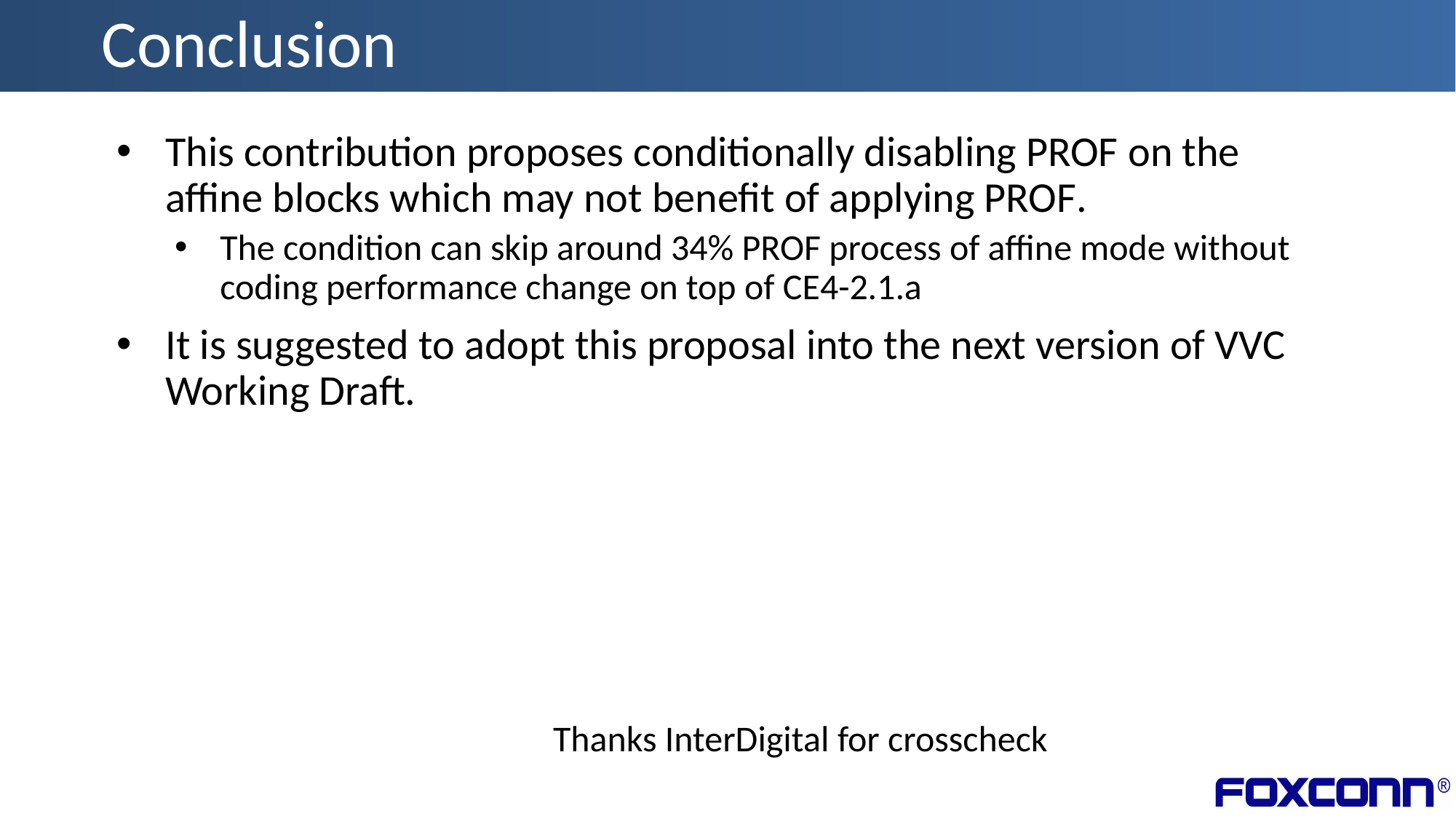

# Conclusion
This contribution proposes conditionally disabling PROF on the affine blocks which may not benefit of applying PROF.
The condition can skip around 34% PROF process of affine mode without coding performance change on top of CE4-2.1.a
It is suggested to adopt this proposal into the next version of VVC Working Draft.

Thanks InterDigital for crosscheck